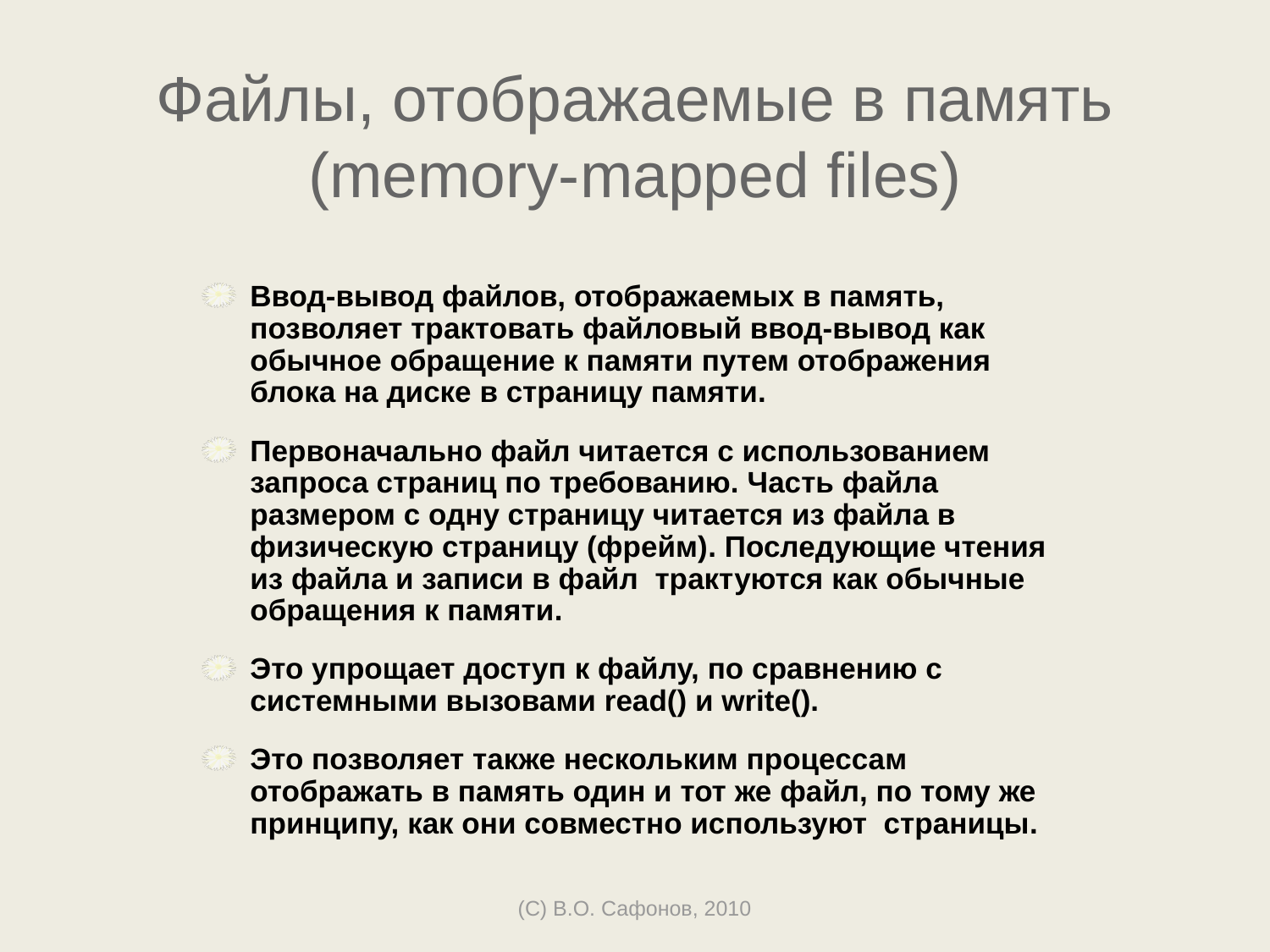

# Файлы, отображаемые в память (memory-mapped files)
Ввод-вывод файлов, отображаемых в память, позволяет трактовать файловый ввод-вывод как обычное обращение к памяти путем отображения блока на диске в страницу памяти.
Первоначально файл читается с использованием запроса страниц по требованию. Часть файла размером с одну страницу читается из файла в физическую страницу (фрейм). Последующие чтения из файла и записи в файл  трактуются как обычные обращения к памяти.
Это упрощает доступ к файлу, по сравнению с системными вызовами read() и write().
Это позволяет также нескольким процессам отображать в память один и тот же файл, по тому же принципу, как они совместно используют  страницы.

(C) В.О. Сафонов, 2010